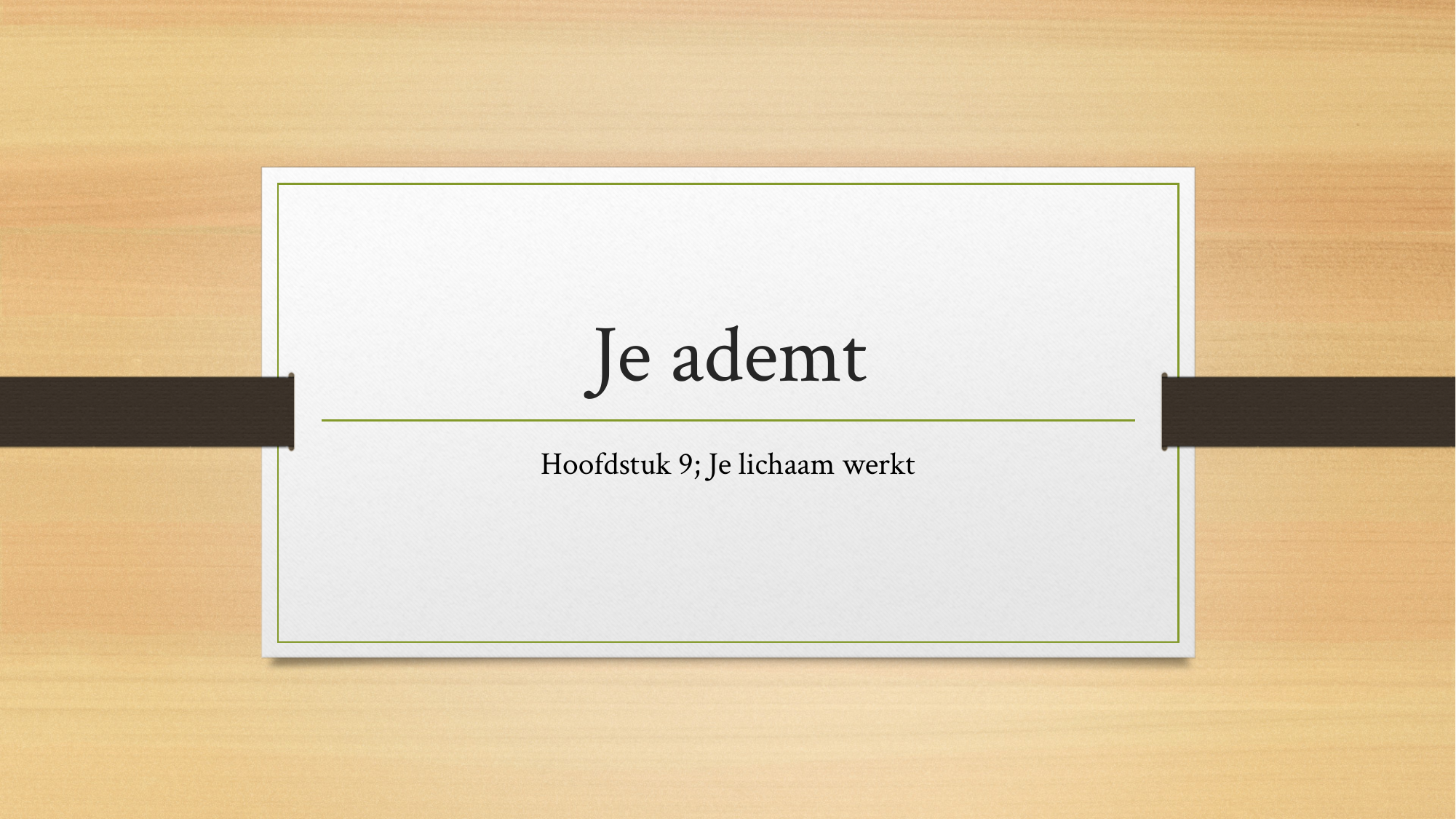

# Je ademt
Hoofdstuk 9; Je lichaam werkt